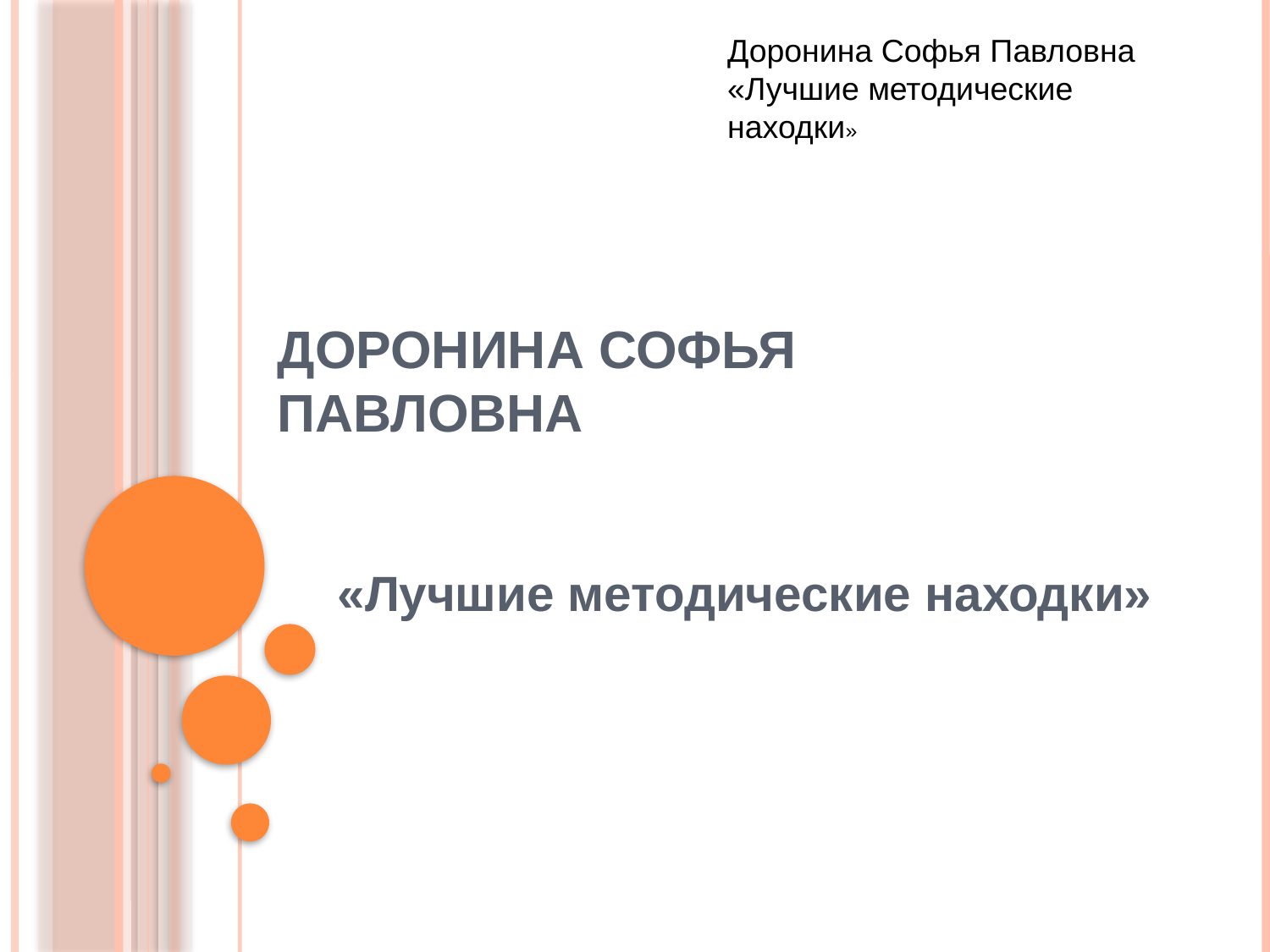

Доронина Софья Павловна «Лучшие методические находки»
# Доронина Софья Павловна
«Лучшие методические находки»